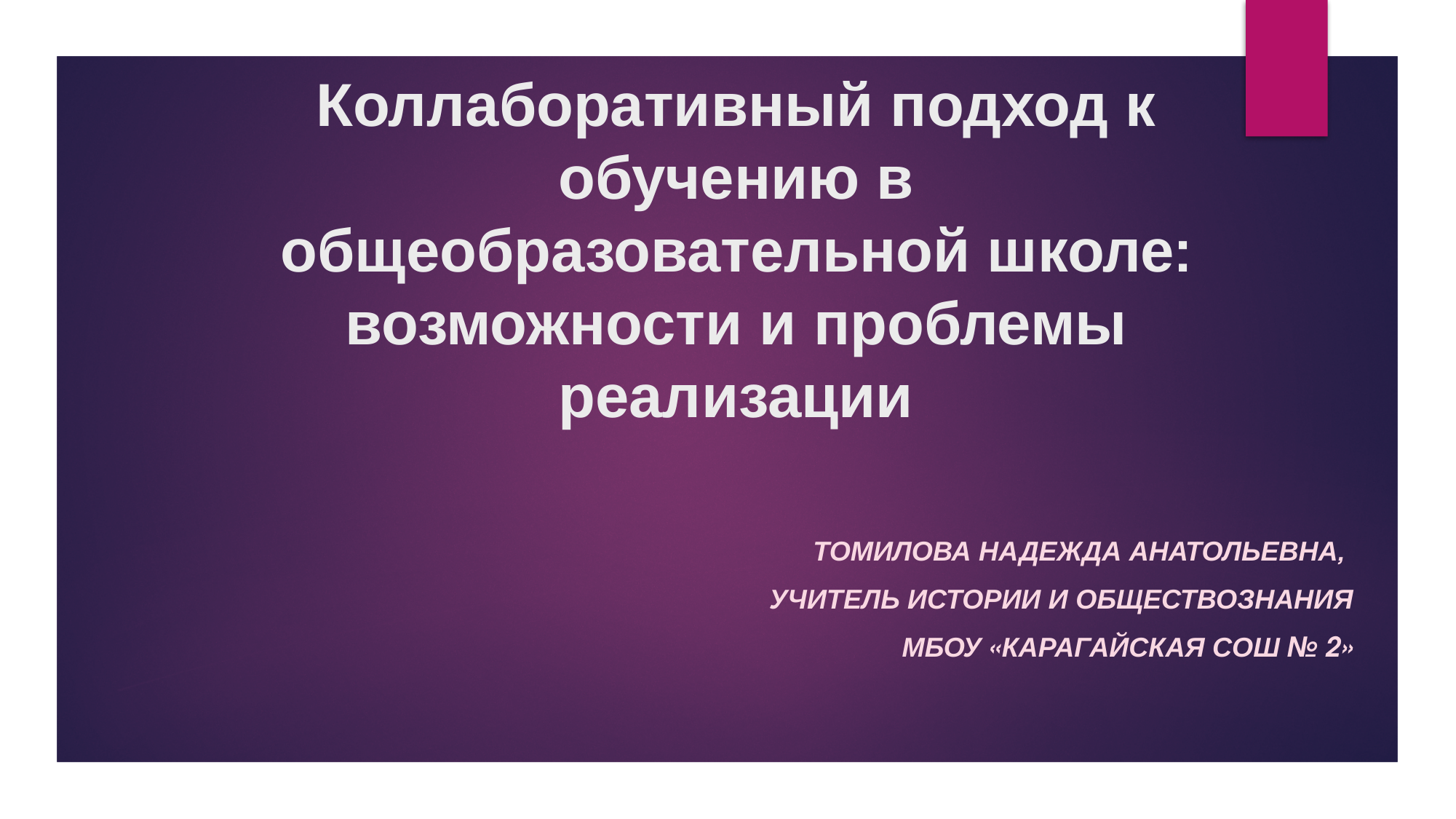

# Коллаборативный подход к обучению в общеобразовательной школе: возможности и проблемы реализации
Томилова Надежда Анатольевна,
учитель истории и обществознания
 МБОУ «Карагайская СОШ № 2»